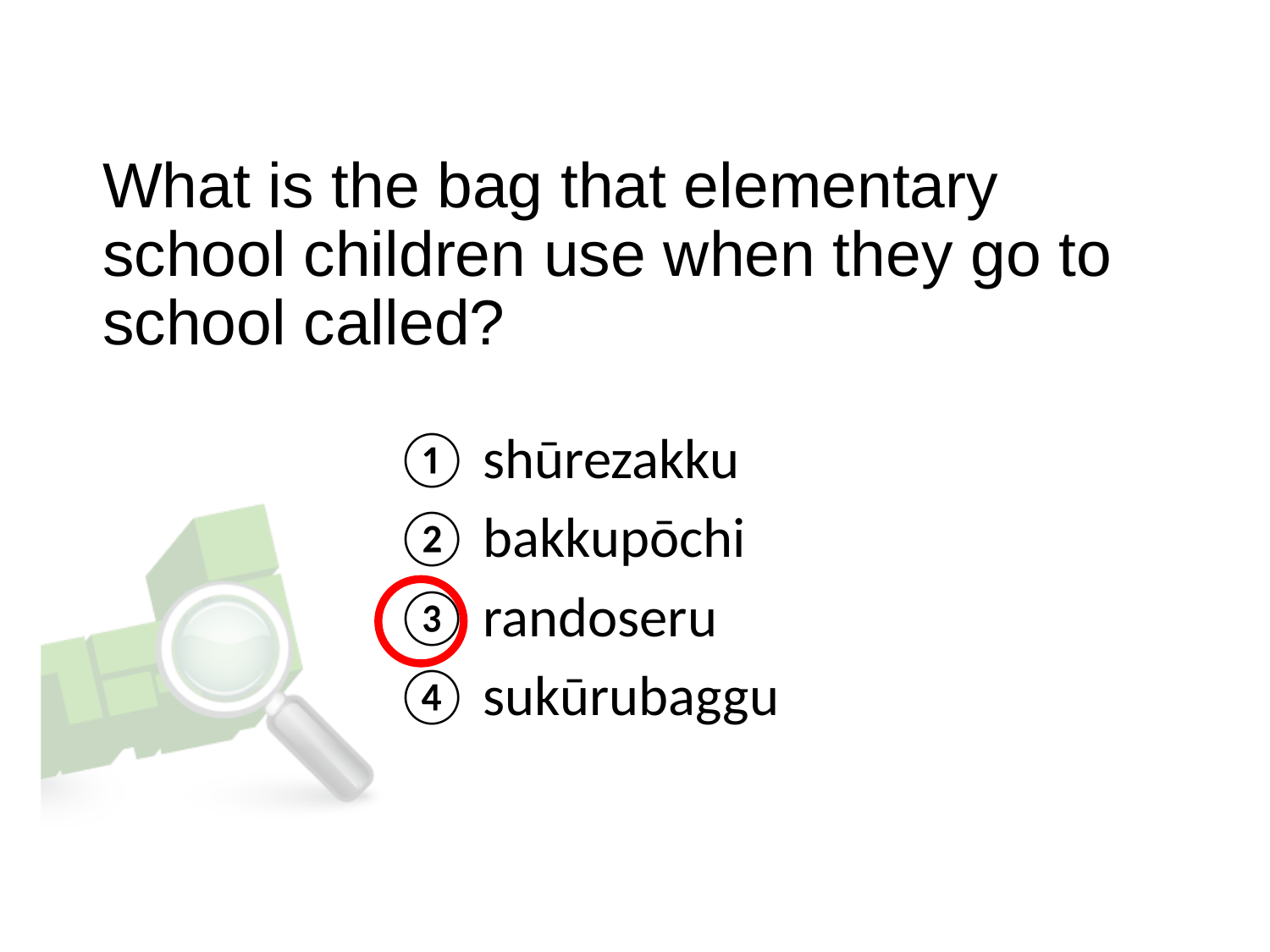

What is the bag that elementary school children use when they go to school called?
① shūrezakku
② bakkupōchi
③ randoseru
④ sukūrubaggu